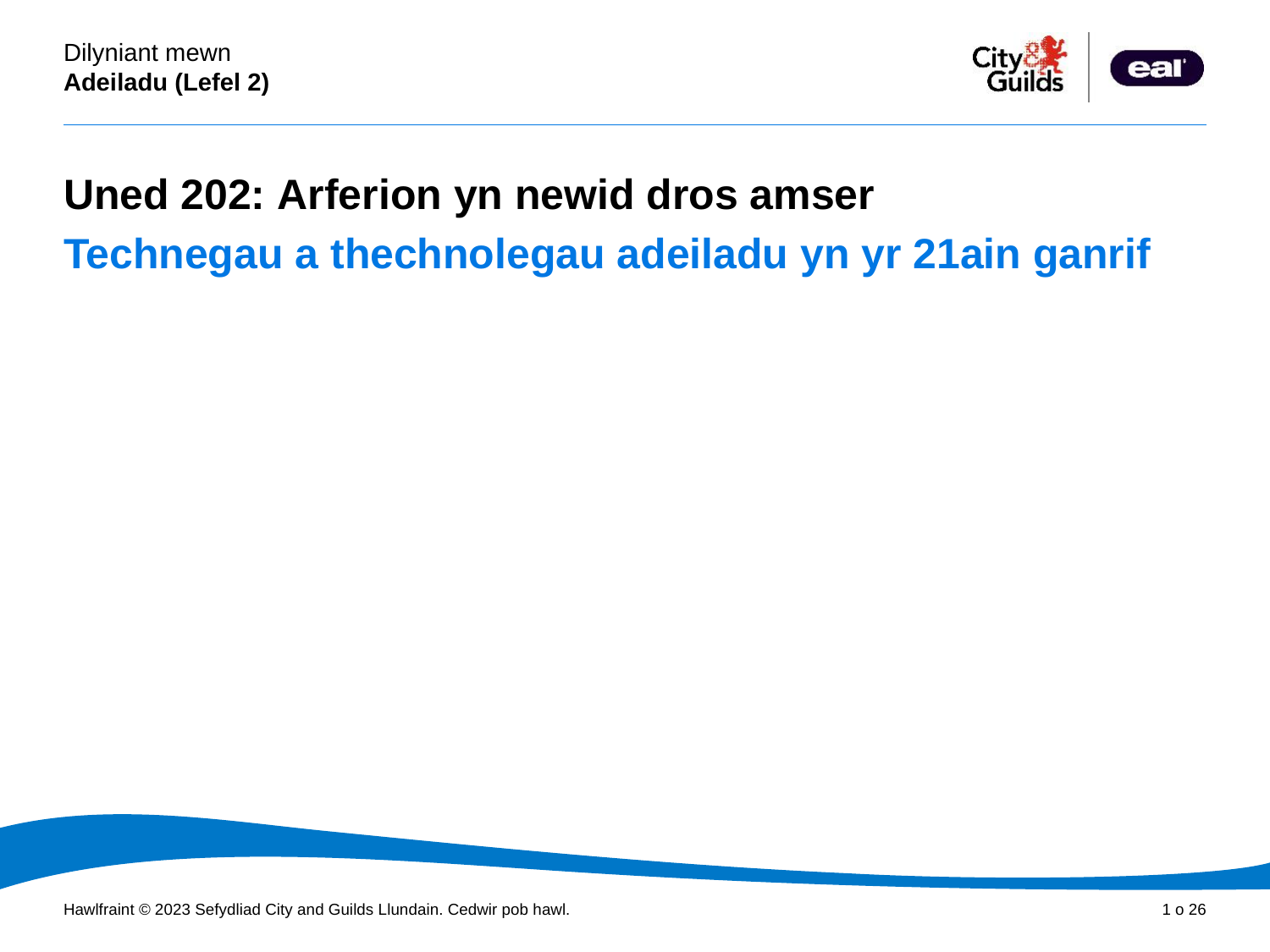

Uned 202: Arferion yn newid dros amser

Cyflwyniad PowerPoint
# Technegau a thechnolegau adeiladu yn yr 21ain ganrif